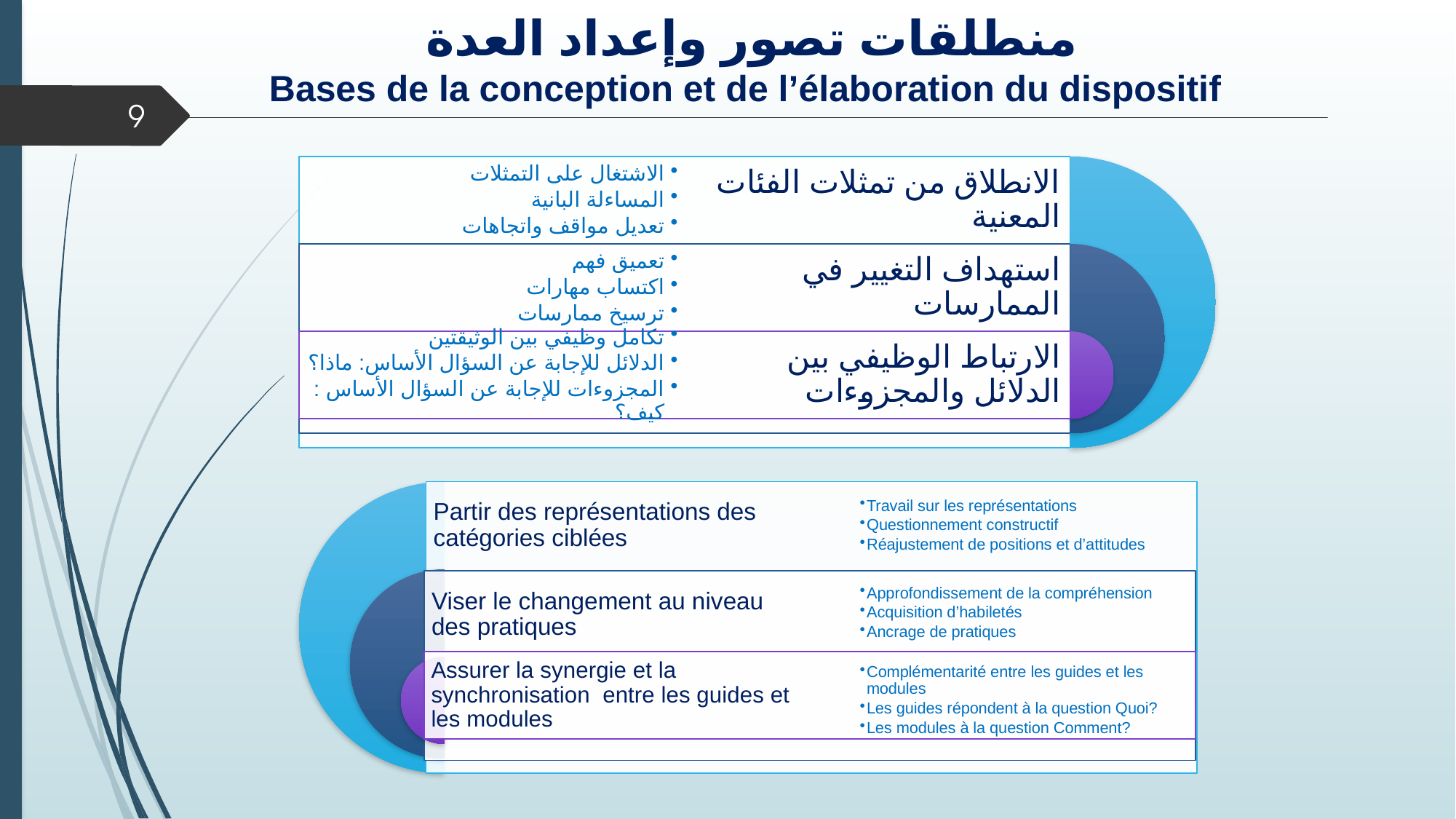

# منطلقات تصور وإعداد العدة Bases de la conception et de l’élaboration du dispositif
9
الانطلاق من تمثلات الفئات المعنية
استهداف التغيير في الممارسات
الارتباط الوظيفي بين  الدلائل والمجزوءات
الاشتغال على التمثلات
المساءلة البانية
تعديل مواقف واتجاهات
تعميق فهم
اكتساب مهارات
ترسيخ ممارسات
تكامل وظيفي بين الوثيقتين
الدلائل للإجابة عن السؤال الأساس: ماذا؟
المجزوءات للإجابة عن السؤال الأساس : كيف؟
Partir des représentations des catégories ciblées
Viser le changement au niveau des pratiques
Assurer la synergie et la synchronisation  entre les guides et les modules
Travail sur les représentations
Questionnement constructif
Réajustement de positions et d’attitudes
Approfondissement de la compréhension
Acquisition d’habiletés
Ancrage de pratiques
Complémentarité entre les guides et les modules
Les guides répondent à la question Quoi?
Les modules à la question Comment?